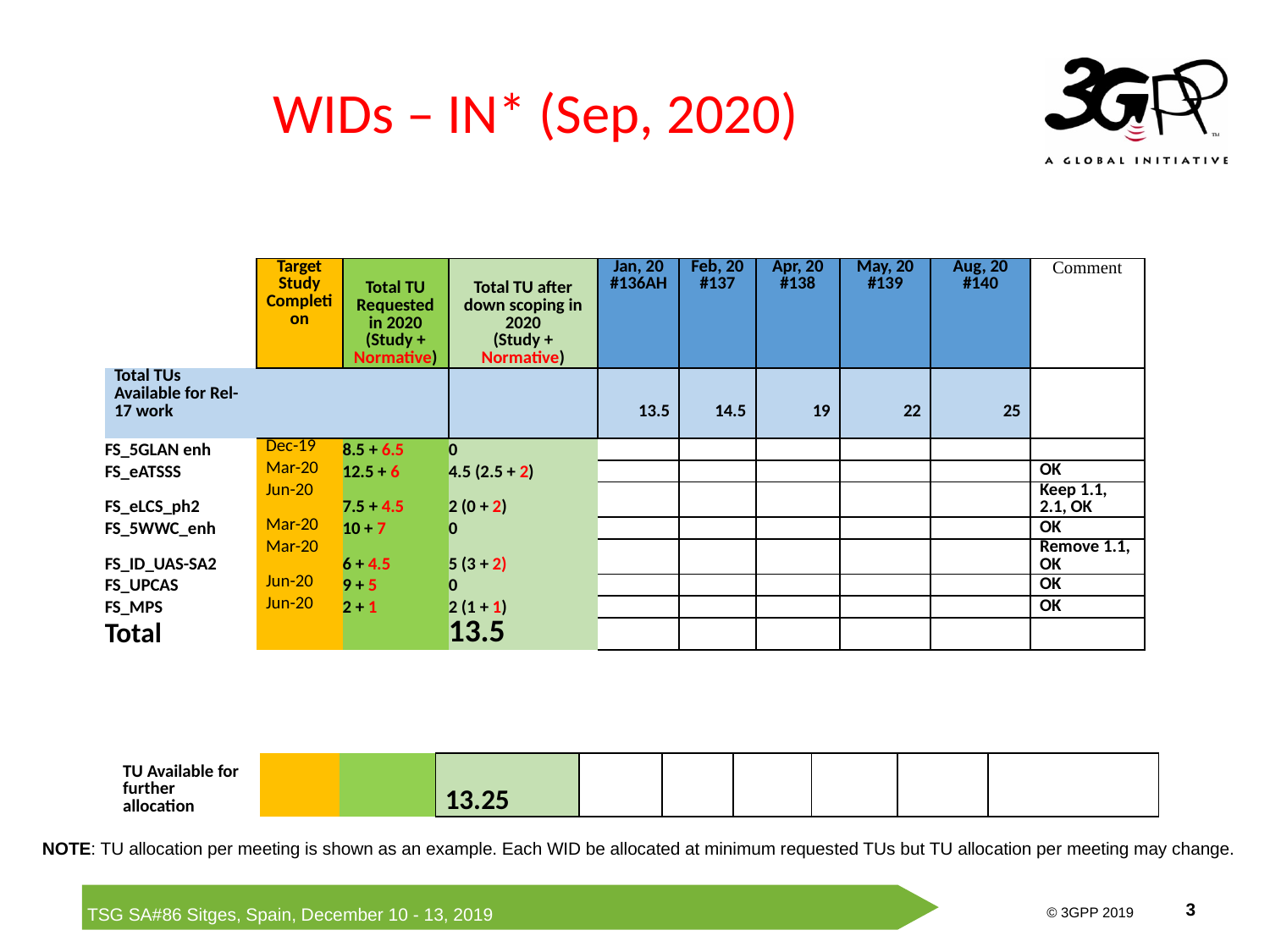

# WIDs – IN* (Sep, 2020)
|  | Target Study Completion | Total TU Requested in 2020 (Study + Normative) | Total TU after down scoping in 2020 (Study + Normative) | Jan, 20 #136AH | Feb, 20 #137 | Apr, 20 #138 | May, 20 #139 | Aug, 20 #140 | Comment |
| --- | --- | --- | --- | --- | --- | --- | --- | --- | --- |
|  |  |  |  |  |  |  |  |  |  |
| Total TUs Available for Rel-17 work |  |  |  | 13.5 | 14.5 | 19 | 22 | 25 |  |
| FS\_5GLAN enh | Dec-19 | 8.5 + 6.5 | 0 |  |  |  |  |  |  |
| FS\_eATSSS | Mar-20 | 12.5 + 6 | 4.5 (2.5 + 2) |  |  |  |  |  | OK |
| FS\_eLCS\_ph2 | Jun-20 | 7.5 + 4.5 | 2 (0 + 2) |  |  |  |  |  | Keep 1.1, 2.1, OK |
| FS\_5WWC\_enh | Mar-20 | 10 + 7 | 0 |  |  |  |  |  | OK |
| FS\_ID\_UAS-SA2 | Mar-20 | 6 + 4.5 | 5 (3 + 2) |  |  |  |  |  | Remove 1.1, OK |
| FS\_UPCAS | Jun-20 | 9 + 5 | 0 |  |  |  |  |  | OK |
| FS\_MPS | Jun-20 | 2 + 1 | 2 (1 + 1) |  |  |  |  |  | OK |
| Total |  |  | 13.5 |  |  |  |  |  |  |
| TU Available for further allocation |  |  | 13.25 |  |  |  |  |  |  |
| --- | --- | --- | --- | --- | --- | --- | --- | --- | --- |
NOTE: TU allocation per meeting is shown as an example. Each WID be allocated at minimum requested TUs but TU allocation per meeting may change.